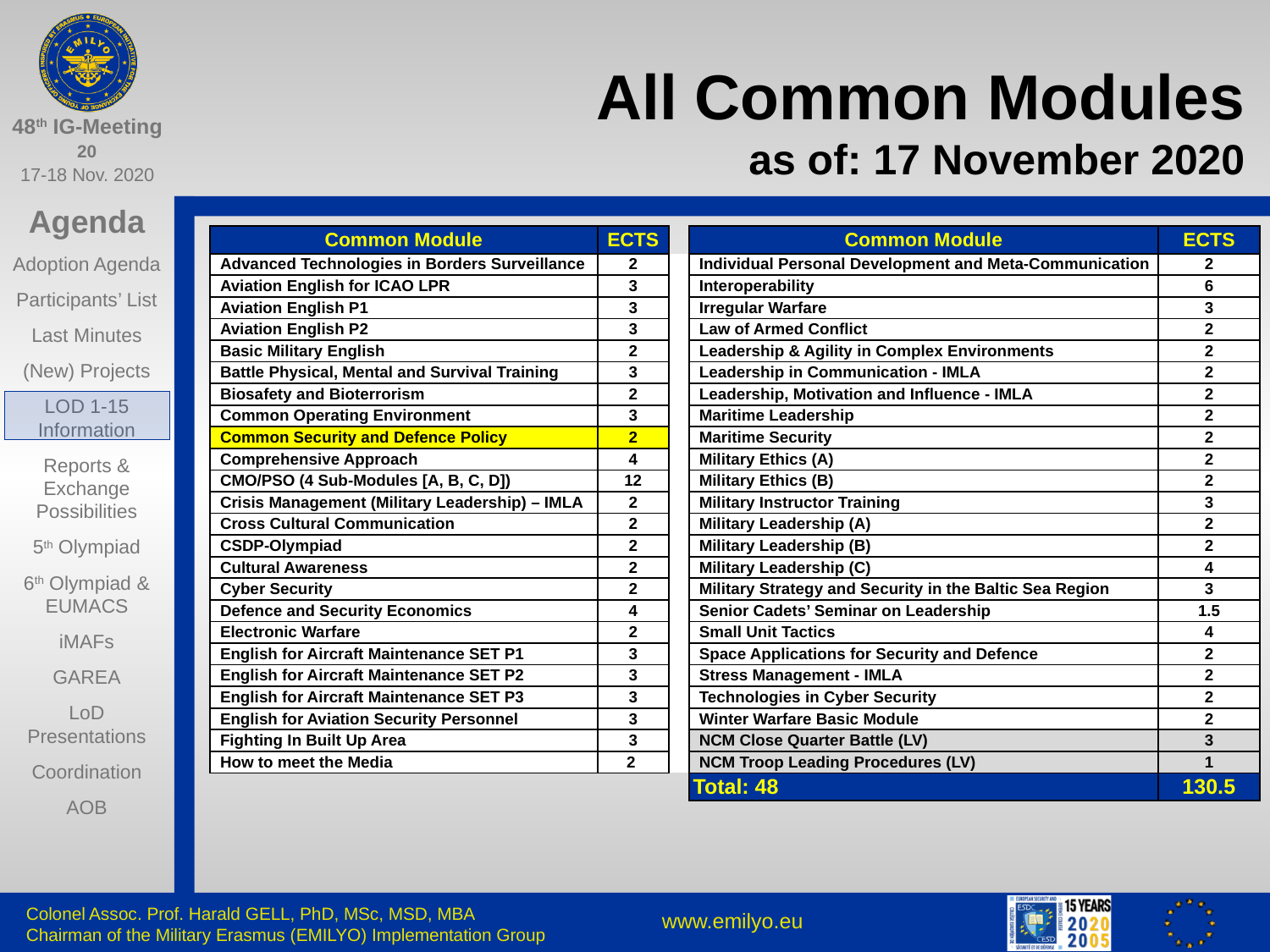

# All Common Modules as of: 17 November 2020
| Common Module | ECTS |  | Common Module | ECTS |
| --- | --- | --- | --- | --- |
| Advanced Technologies in Borders Surveillance | 2 |  | Individual Personal Development and Meta-Communication | 2 |
| Aviation English for ICAO LPR | 3 |  | Interoperability | 6 |
| Aviation English P1 | 3 |  | Irregular Warfare | 3 |
| Aviation English P2 | 3 |  | Law of Armed Conflict | 2 |
| Basic Military English | 2 |  | Leadership & Agility in Complex Environments | 2 |
| Battle Physical, Mental and Survival Training | 3 |  | Leadership in Communication - IMLA | 2 |
| Biosafety and Bioterrorism | 2 |  | Leadership, Motivation and Influence - IMLA | 2 |
| Common Operating Environment | 3 |  | Maritime Leadership | 2 |
| Common Security and Defence Policy | 2 |  | Maritime Security | 2 |
| Comprehensive Approach | 4 |  | Military Ethics (A) | 2 |
| CMO/PSO (4 Sub-Modules [A, B, C, D]) | 12 |  | Military Ethics (B) | 2 |
| Crisis Management (Military Leadership) – IMLA | 2 |  | Military Instructor Training | 3 |
| Cross Cultural Communication | 2 |  | Military Leadership (A) | 2 |
| CSDP-Olympiad | 2 |  | Military Leadership (B) | 2 |
| Cultural Awareness | 2 |  | Military Leadership (C) | 4 |
| Cyber Security | 2 |  | Military Strategy and Security in the Baltic Sea Region | 3 |
| Defence and Security Economics | 4 |  | Senior Cadets’ Seminar on Leadership | 1.5 |
| Electronic Warfare | 2 |  | Small Unit Tactics | 4 |
| English for Aircraft Maintenance SET P1 | 3 |  | Space Applications for Security and Defence | 2 |
| English for Aircraft Maintenance SET P2 | 3 |  | Stress Management - IMLA | 2 |
| English for Aircraft Maintenance SET P3 | 3 |  | Technologies in Cyber Security | 2 |
| English for Aviation Security Personnel | 3 |  | Winter Warfare Basic Module | 2 |
| Fighting In Built Up Area | 3 |  | NCM Close Quarter Battle (LV) | 3 |
| How to meet the Media | 2 |  | NCM Troop Leading Procedures (LV) | 1 |
|  |  |  | Total: 48 | 130.5 |